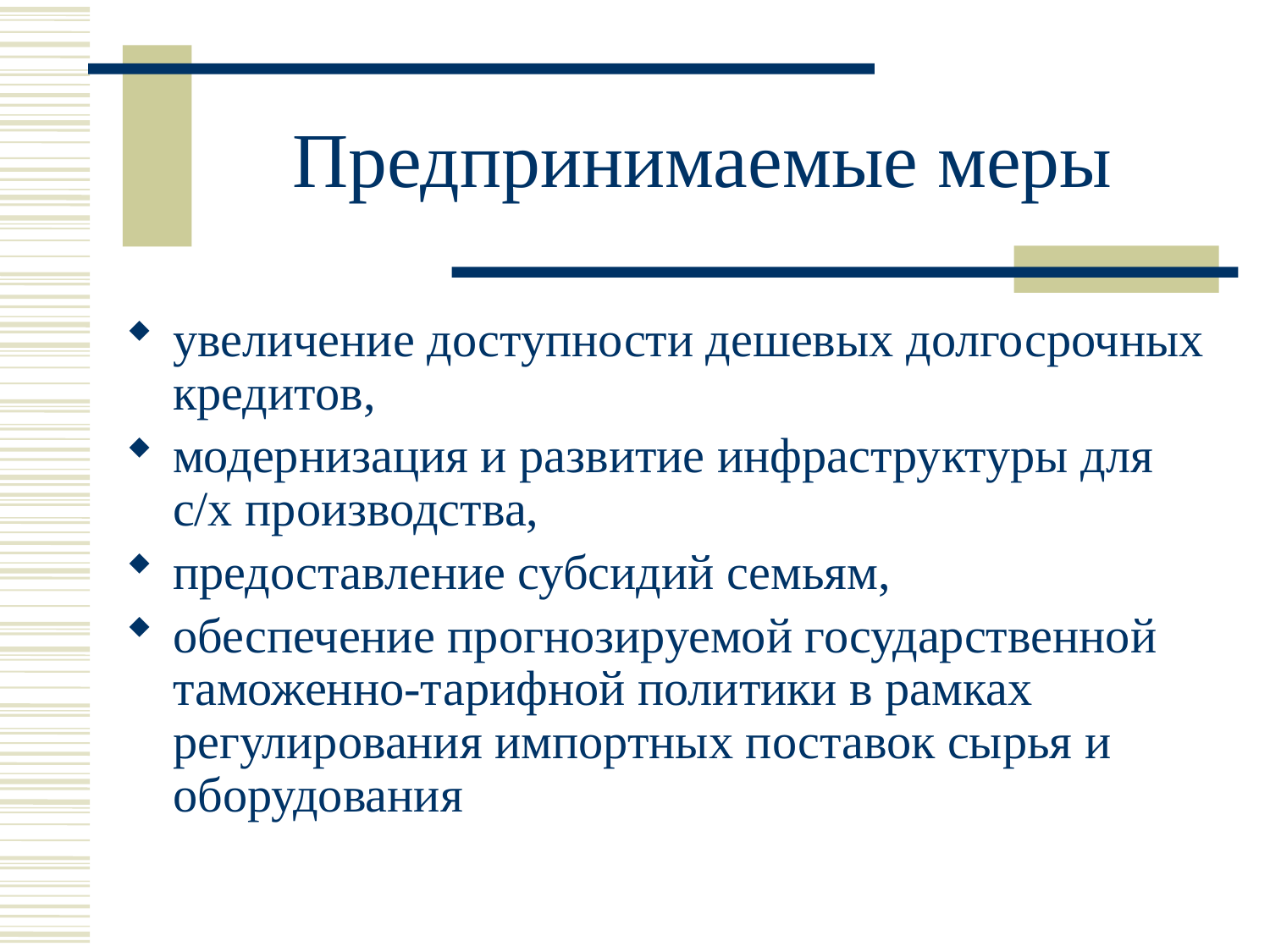

# Предпринимаемые меры
увеличение доступности дешевых долгосрочных кредитов,
модернизация и развитие инфраструктуры для с/х производства,
предоставление субсидий семьям,
обеспечение прогнозируемой государственной таможенно-тарифной политики в рамках регулирования импортных поставок сырья и оборудования